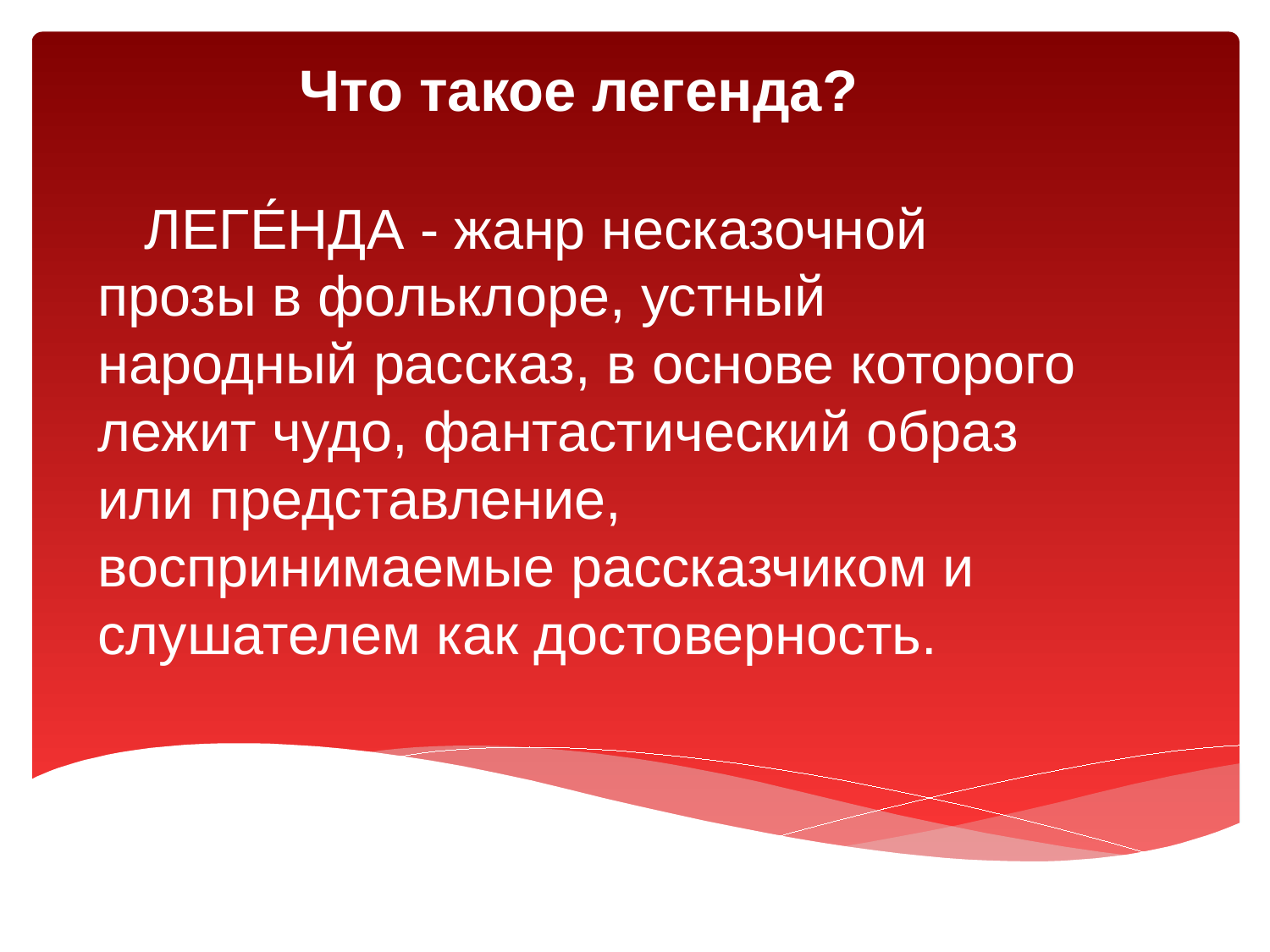

# Что такое легенда?
   ЛЕГЕ́НДА - жанр несказочной прозы в фольклоре, устный народный рассказ, в основе которого лежит чудо, фантастический образ или представление, воспринимаемые рассказчиком и слушателем как достоверность.